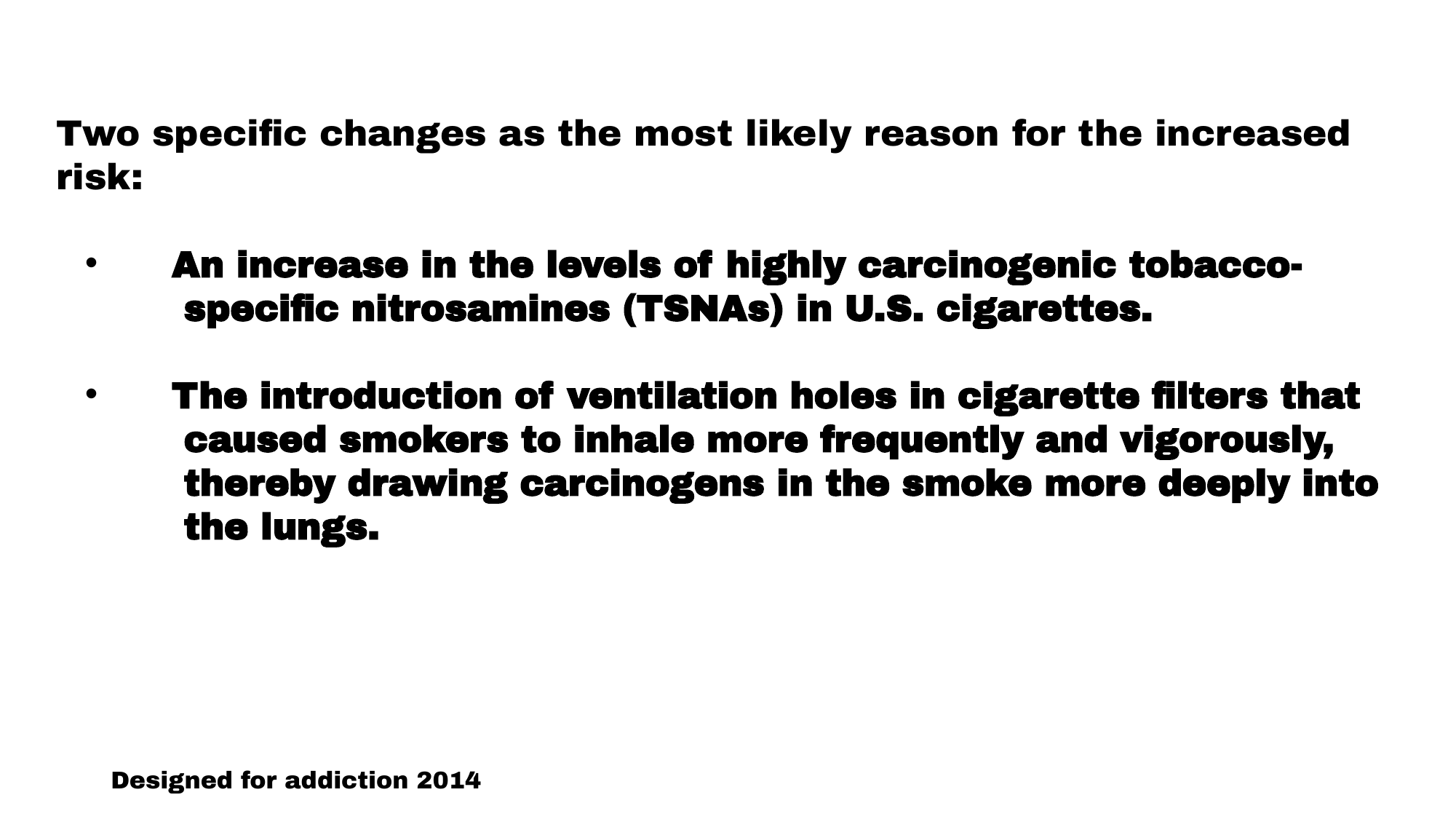

Two specific changes as the most likely reason for the increased risk:

     An increase in the levels of highly carcinogenic tobacco-
      specific nitrosamines (TSNAs) in U.S. cigarettes.

     The introduction of ventilation holes in cigarette filters that
      caused smokers to inhale more frequently and vigorously,
      thereby drawing carcinogens in the smoke more deeply into
      the lungs.

Designed for addiction 2014